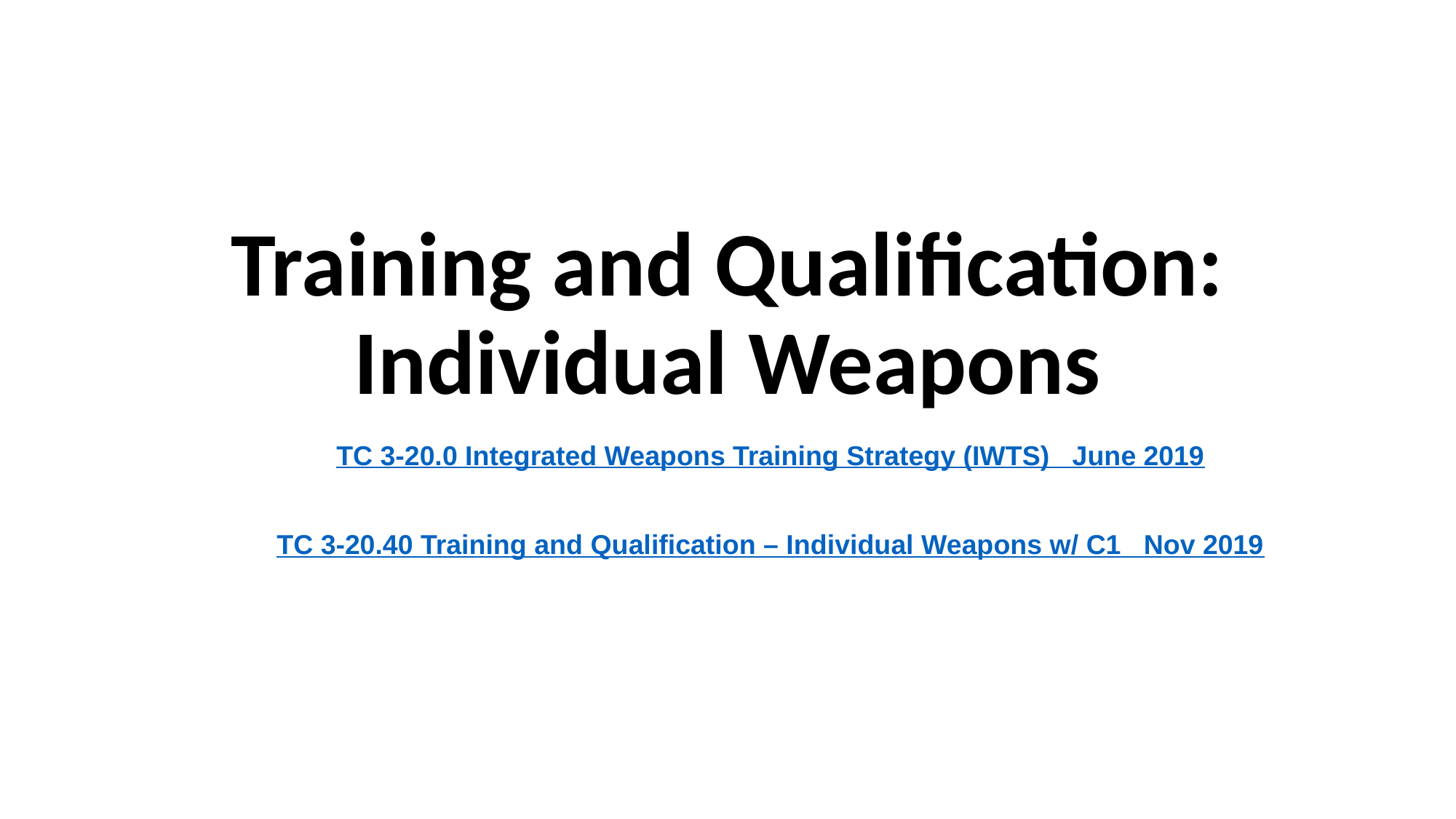

# Training and Qualification: Individual Weapons
TC 3-20.0 Integrated Weapons Training Strategy (IWTS)   June 2019

TC 3-20.40 Training and Qualification – Individual Weapons w/ C1   Nov 2019